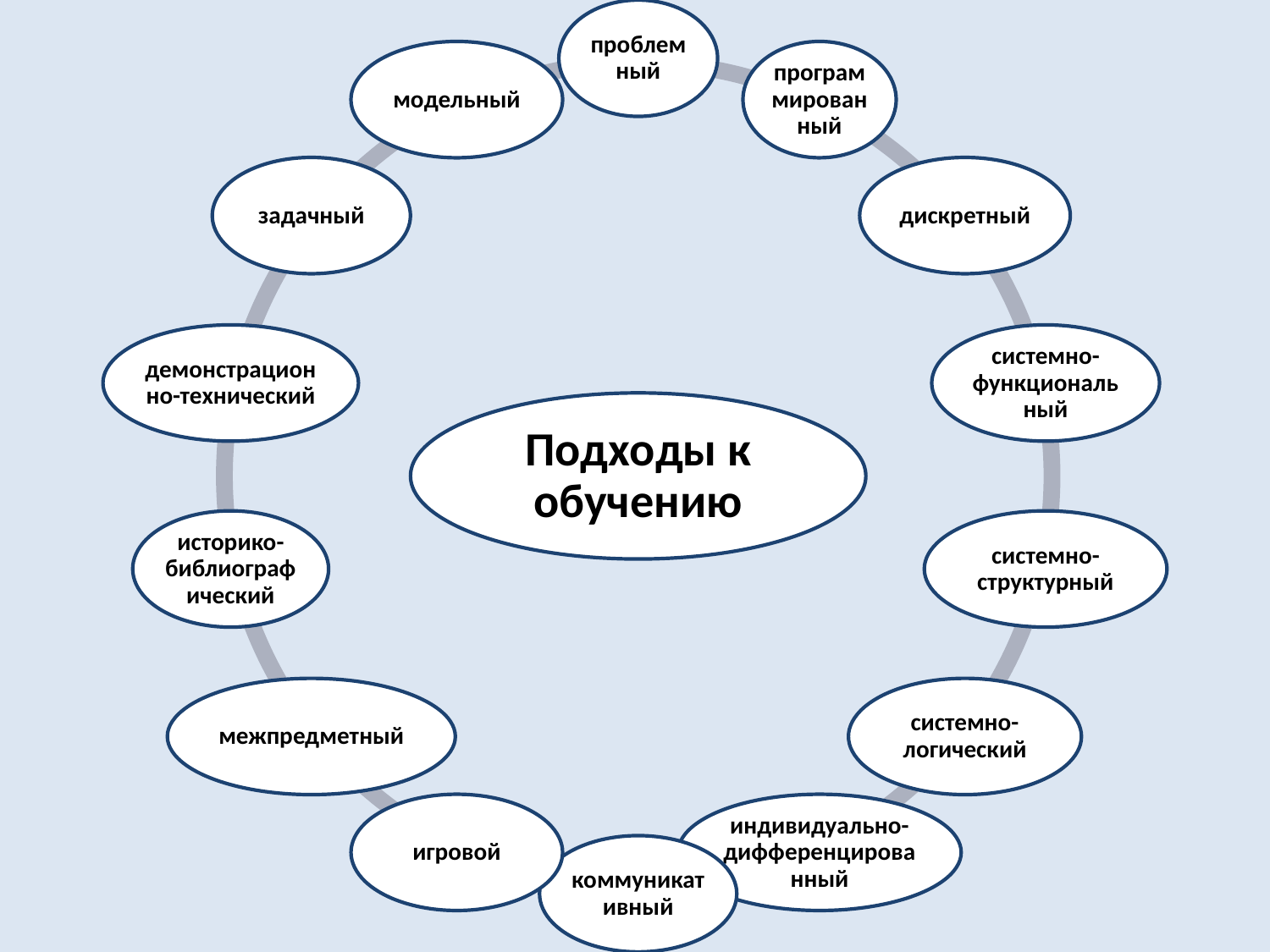

Подходы к обучению
проблемный
программированный
дискретный
системно-функциональный
системно-структурный
системно-логический
индивидуально-дифференцированный
коммуникативный
игровой
межпредметный
историко-библиографический
демонстрационно-технический
задачный
модельный